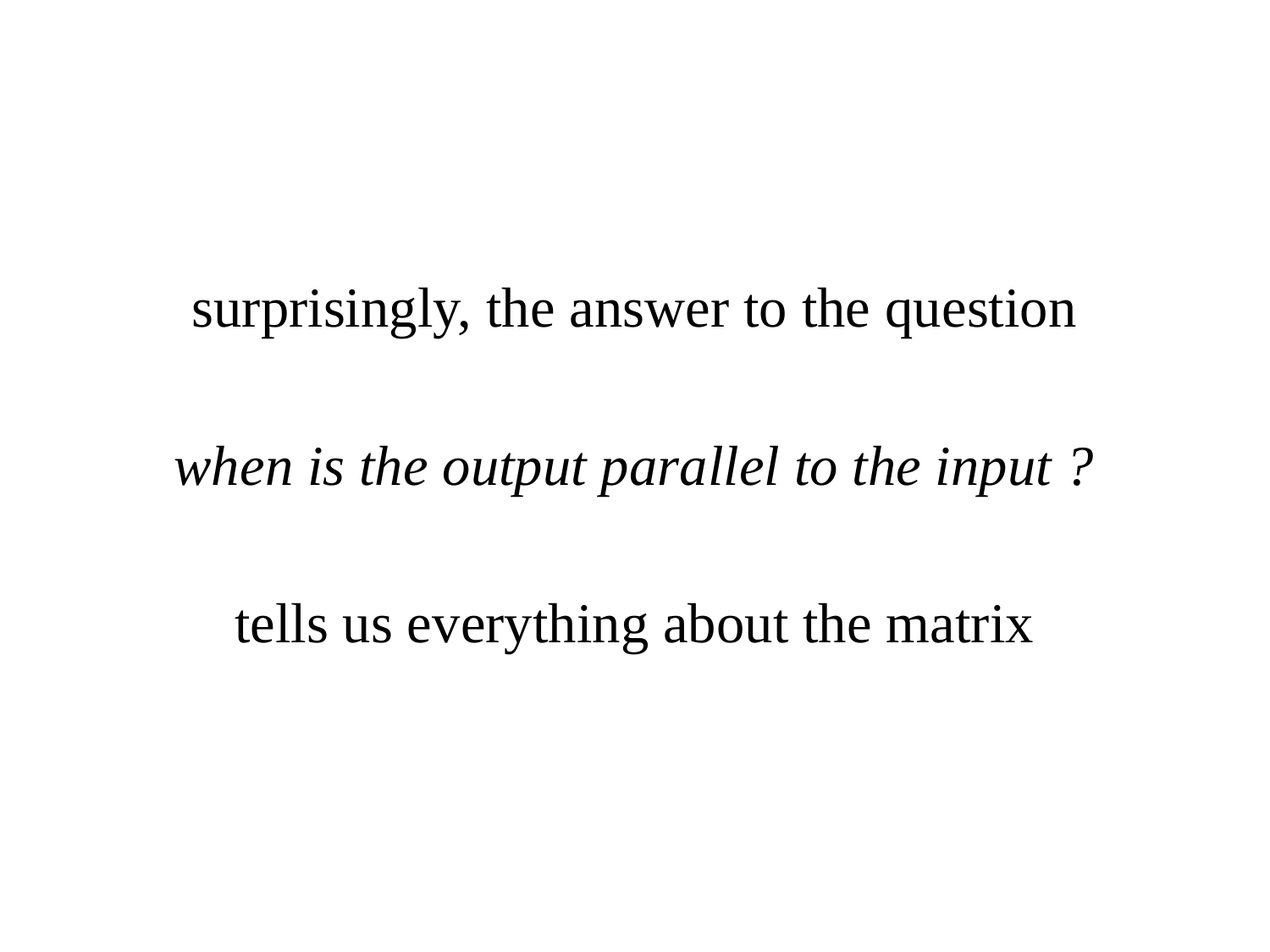

surprisingly, the answer to the question

when is the output parallel to the input ?

tells us everything about the matrix